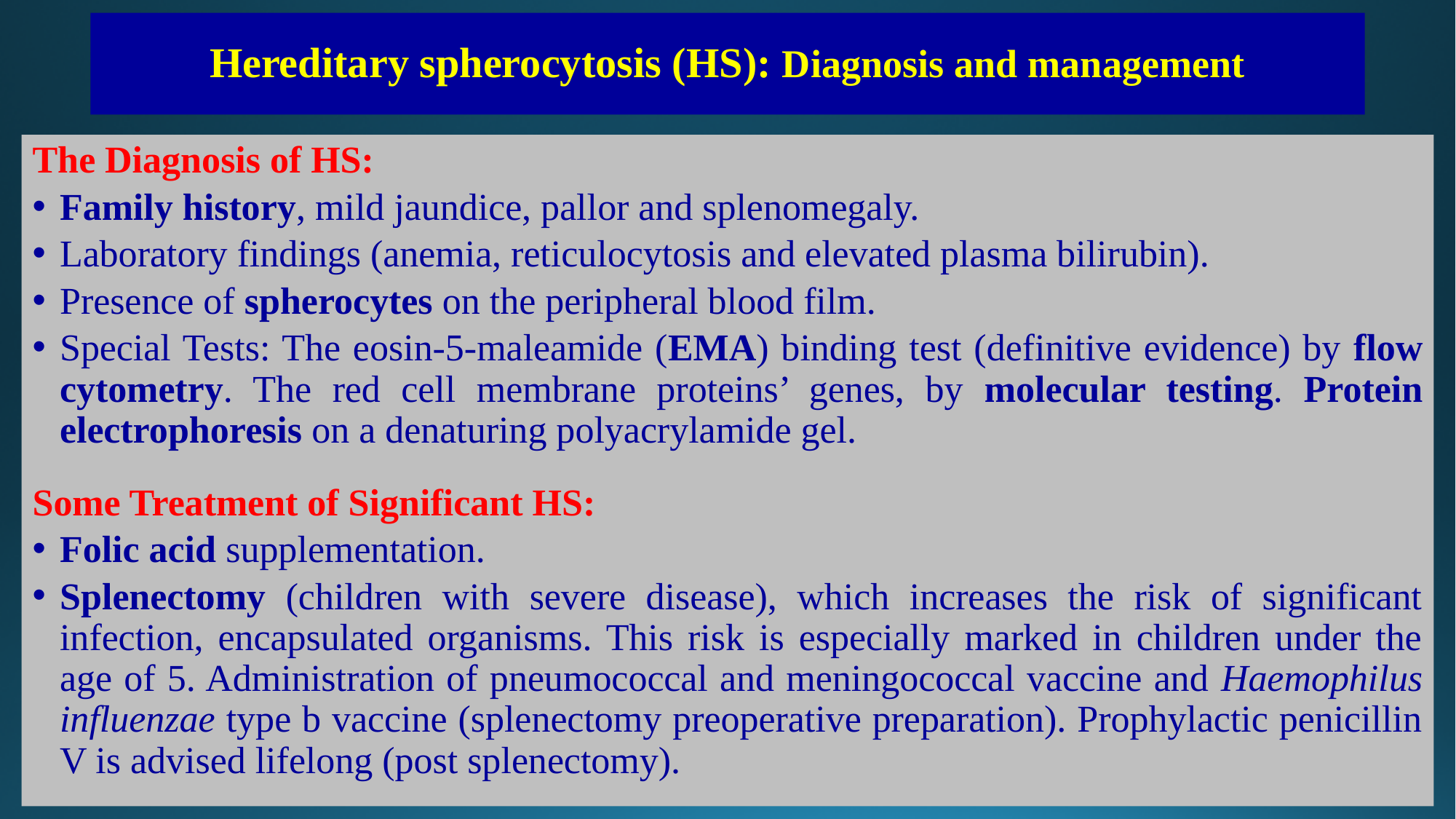

# Hereditary spherocytosis (HS): Diagnosis and management
The Diagnosis of HS:
Family history, mild jaundice, pallor and splenomegaly.
Laboratory findings (anemia, reticulocytosis and elevated plasma bilirubin).
Presence of spherocytes on the peripheral blood film.
Special Tests: The eosin-5-maleamide (EMA) binding test (definitive evidence) by flow cytometry. The red cell membrane proteins’ genes, by molecular testing. Protein electrophoresis on a denaturing polyacrylamide gel.

Some Treatment of Significant HS:
Folic acid supplementation.
Splenectomy (children with severe disease), which increases the risk of significant infection, encapsulated organisms. This risk is especially marked in children under the age of 5. Administration of pneumococcal and meningococcal vaccine and Haemophilus influenzae type b vaccine (splenectomy preoperative preparation). Prophylactic penicillin V is advised lifelong (post splenectomy).